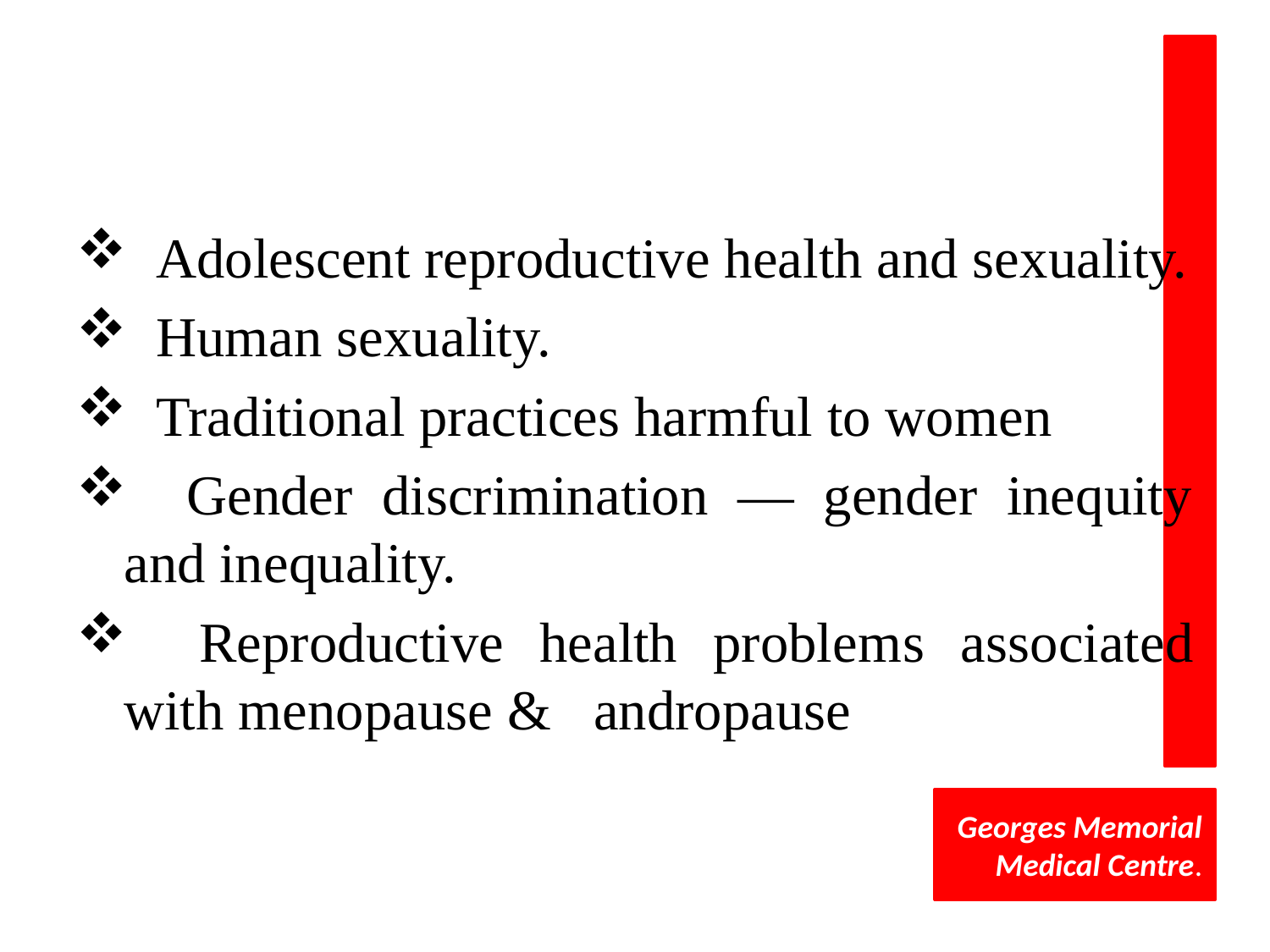

#

  Adolescent reproductive health and sexuality.
  Human sexuality.
  Traditional practices harmful to women
  Gender discrimination — gender inequity and inequality.
  Reproductive health problems associated with menopause &   andropause